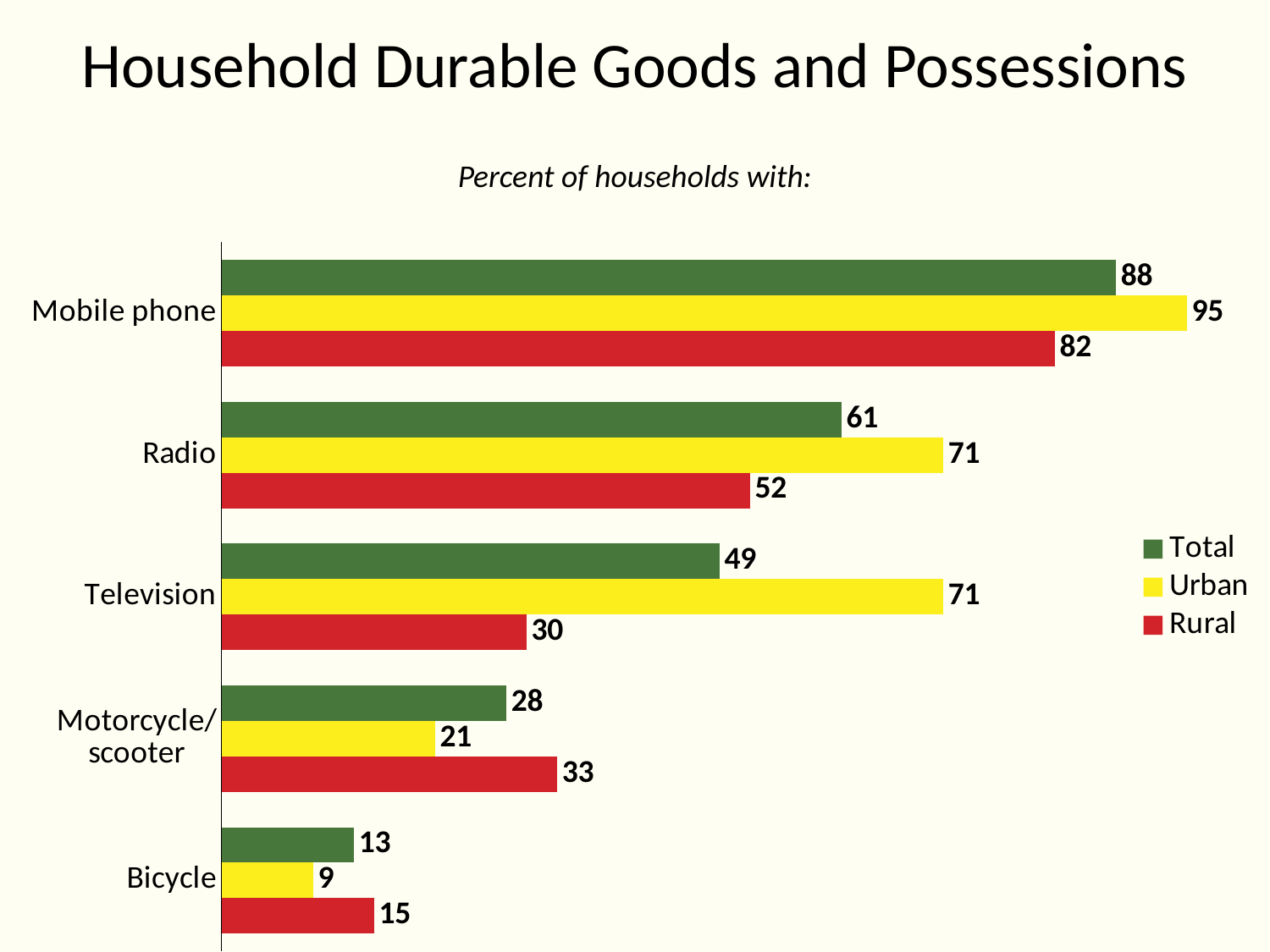

# Household Durable Goods and Possessions
Percent of households with:

### Chart

| Category | Rural | Urban | Total |
|---|---|---|---|
| Bicycle | 15.0 | 9.0 | 13.0 |
| Motorcycle/ scooter | 33.0 | 21.0 | 28.0 |
| Television | 30.0 | 71.0 | 49.0 |
| Radio | 52.0 | 71.0 | 61.0 |
| Mobile phone | 82.0 | 95.0 | 88.0 |